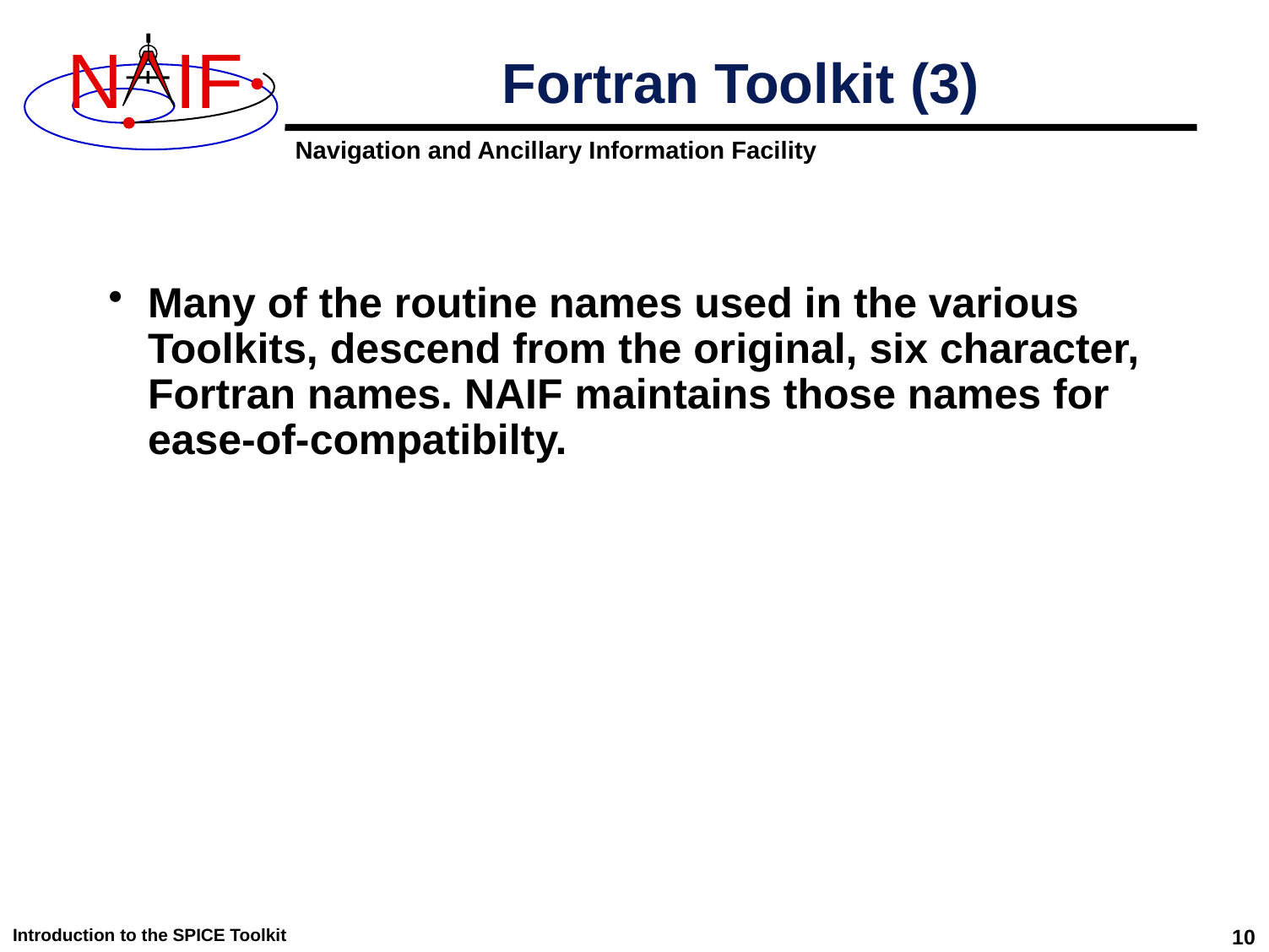

# Fortran Toolkit (3)
Many of the routine names used in the various Toolkits, descend from the original, six character, Fortran names. NAIF maintains those names for ease-of-compatibilty.
Introduction to the SPICE Toolkit
10